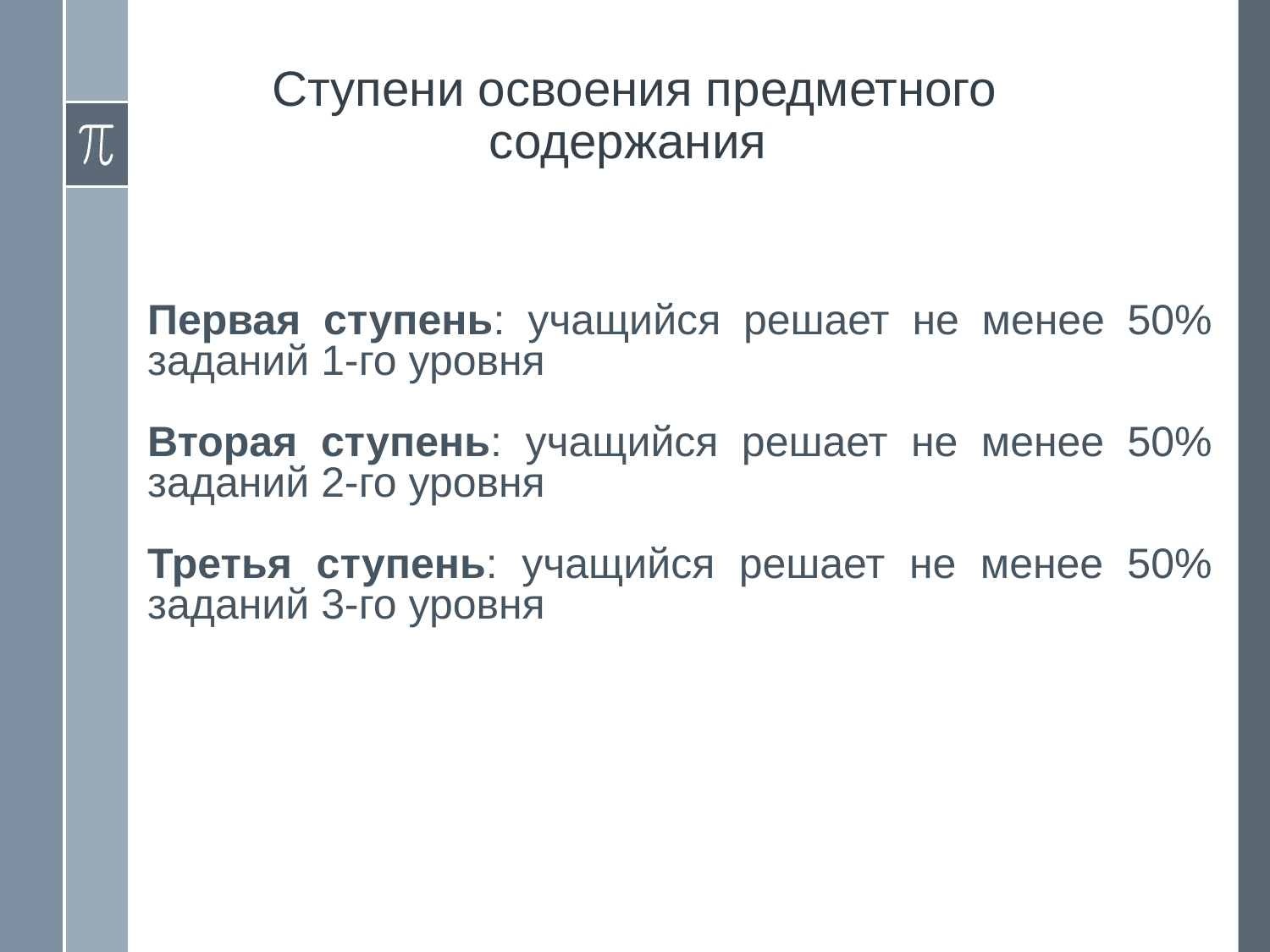

# Ступени освоения предметного содержания
Первая ступень: учащийся решает не менее 50% заданий 1-го уровня

Вторая ступень: учащийся решает не менее 50% заданий 2-го уровня

Третья ступень: учащийся решает не менее 50% заданий 3-го уровня